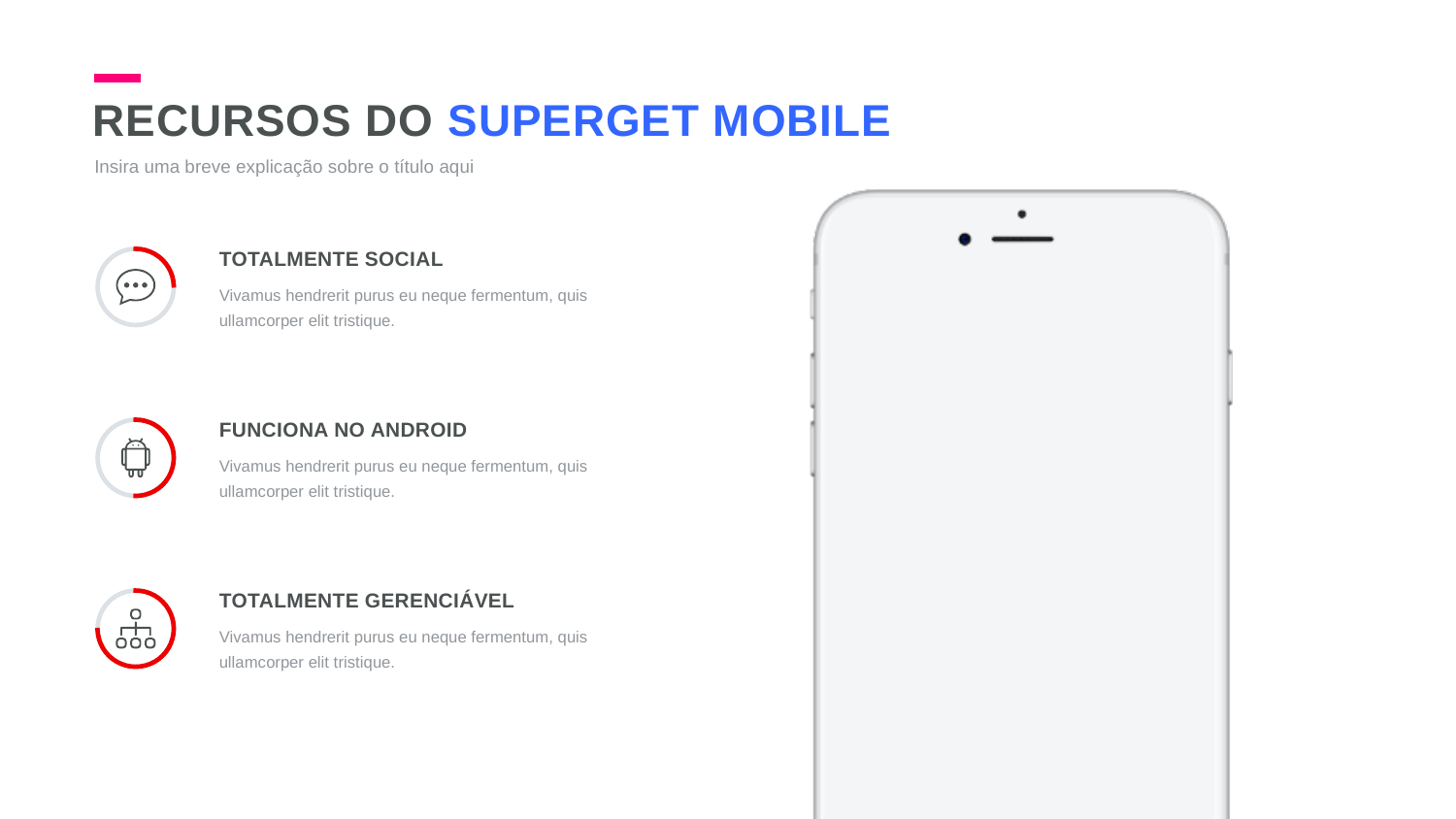

Recursos do superget mobile
Insira uma breve explicação sobre o título aqui
Totalmente social
Vivamus hendrerit purus eu neque fermentum, quis ullamcorper elit tristique.

Funciona no Android
Vivamus hendrerit purus eu neque fermentum, quis ullamcorper elit tristique.

Totalmente gerenciável
Vivamus hendrerit purus eu neque fermentum, quis ullamcorper elit tristique.